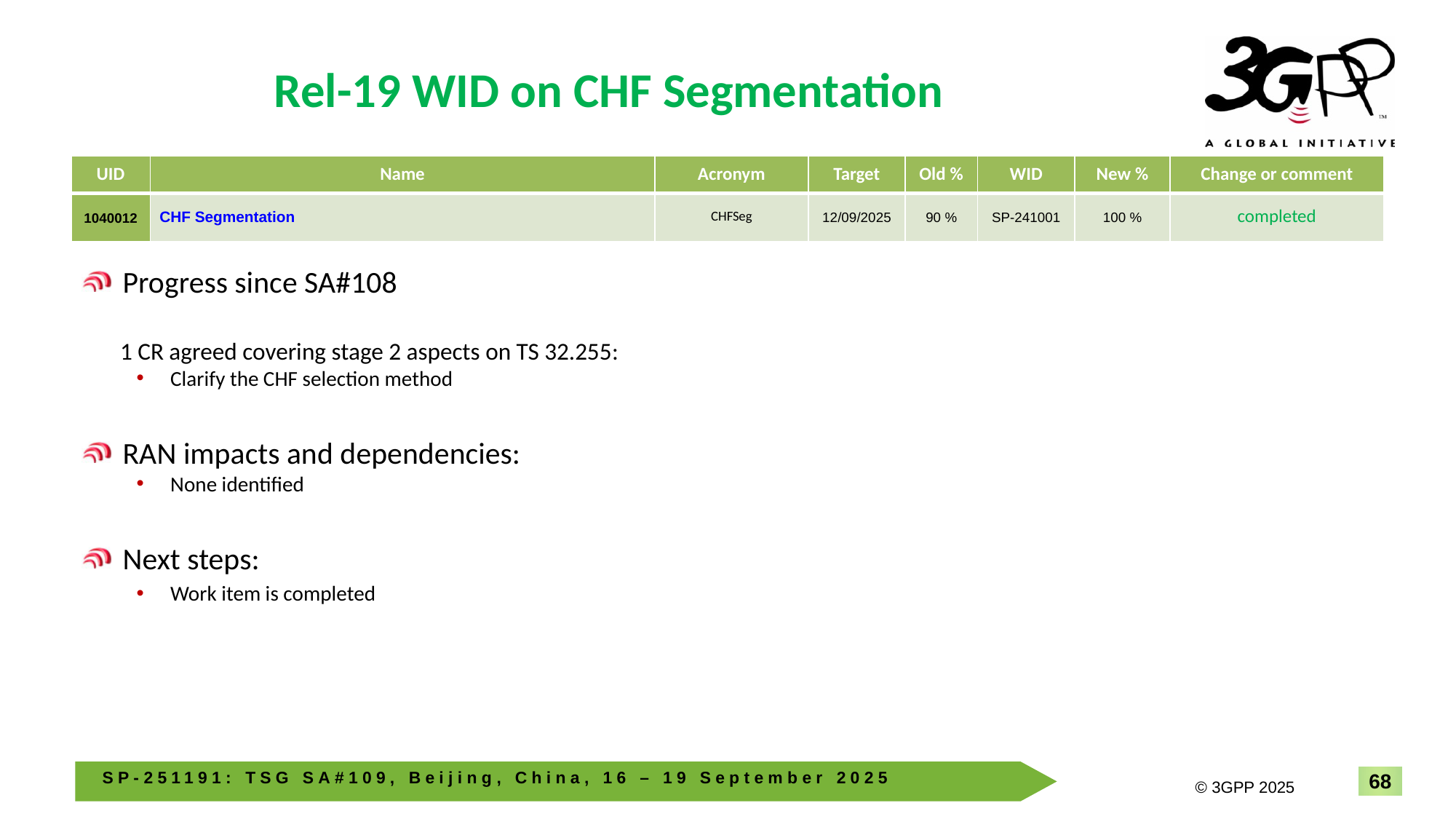

# Rel-19 WID on CHF Segmentation
| UID | Name | Acronym | Target | Old % | WID | New % | Change or comment |
| --- | --- | --- | --- | --- | --- | --- | --- |
| 1040012 | CHF Segmentation | CHFSeg | 12/09/2025 | 90 % | SP-241001 | 100 % | completed |
Progress since SA#108

       1 CR agreed covering stage 2 aspects on TS 32.255:
Clarify the CHF selection method

RAN impacts and dependencies:
None identified

Next steps:
Work item is completed